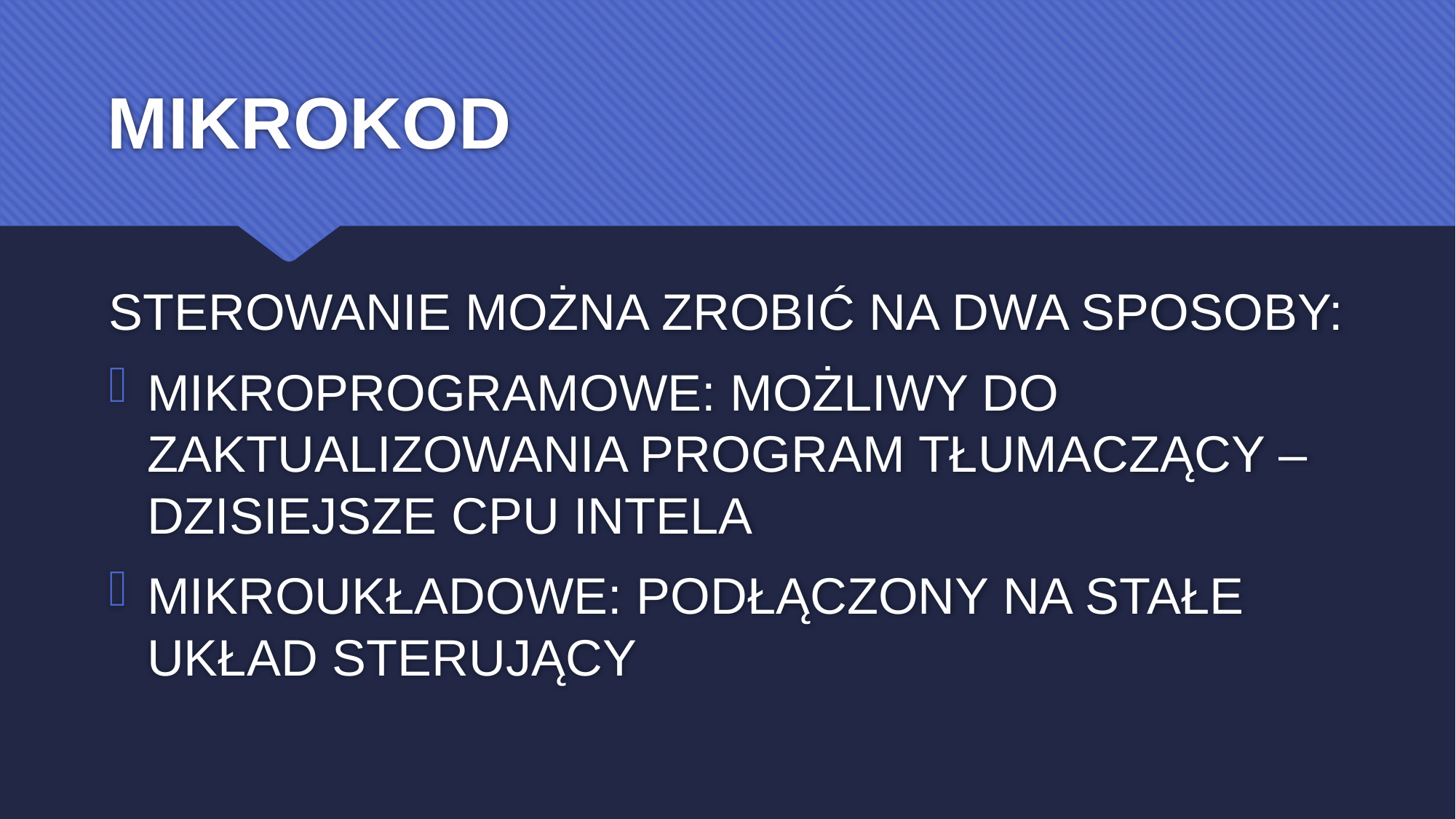

# MIKROKOD
STEROWANIE MOŻNA ZROBIĆ NA DWA SPOSOBY:
MIKROPROGRAMOWE: MOŻLIWY DO ZAKTUALIZOWANIA PROGRAM TŁUMACZĄCY – DZISIEJSZE CPU INTELA
MIKROUKŁADOWE: PODŁĄCZONY NA STAŁE UKŁAD STERUJĄCY